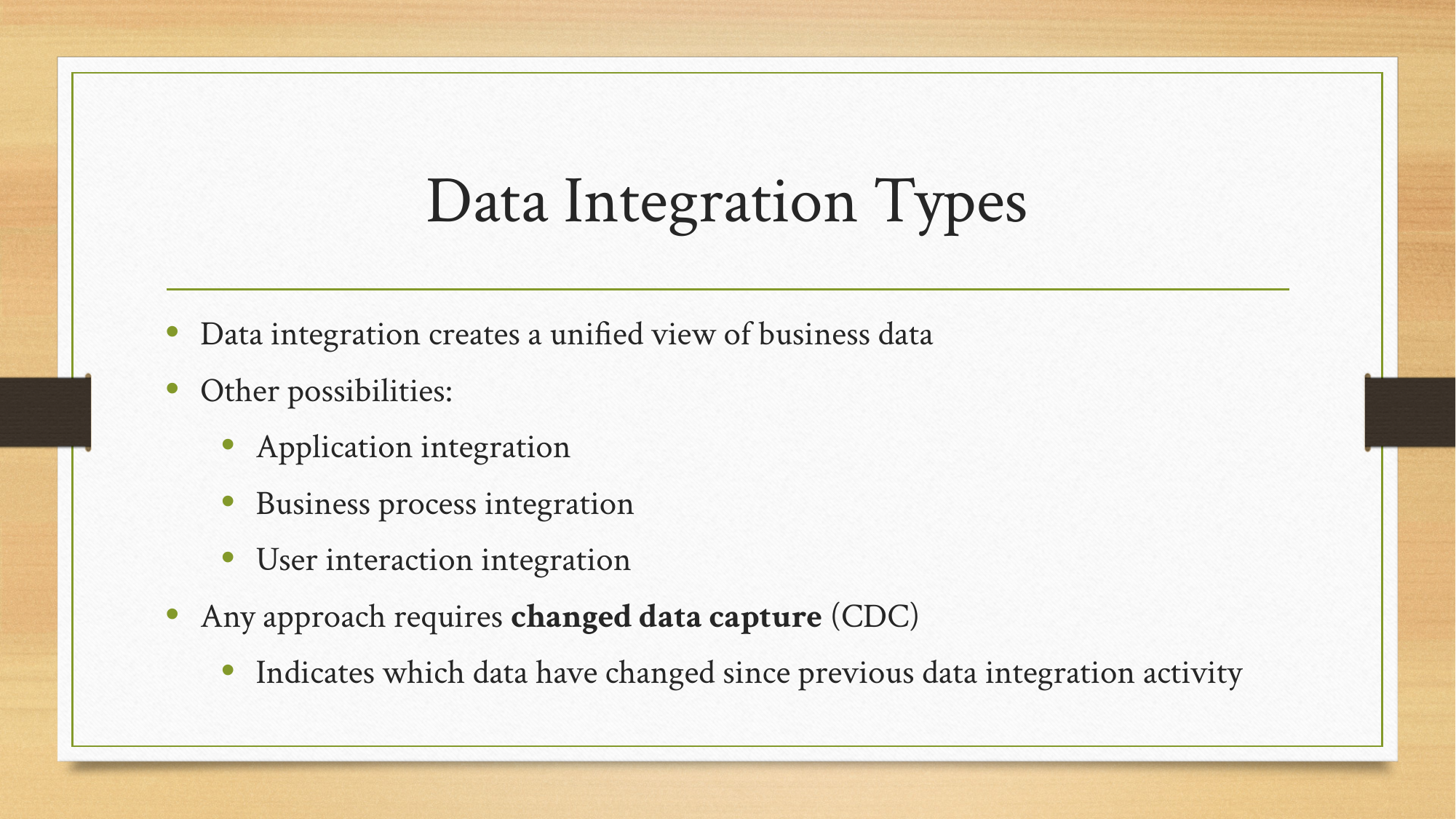

# Data Integration Types
Data integration creates a unified view of business data
Other possibilities:
Application integration
Business process integration
User interaction integration
Any approach requires changed data capture (CDC)
Indicates which data have changed since previous data integration activity